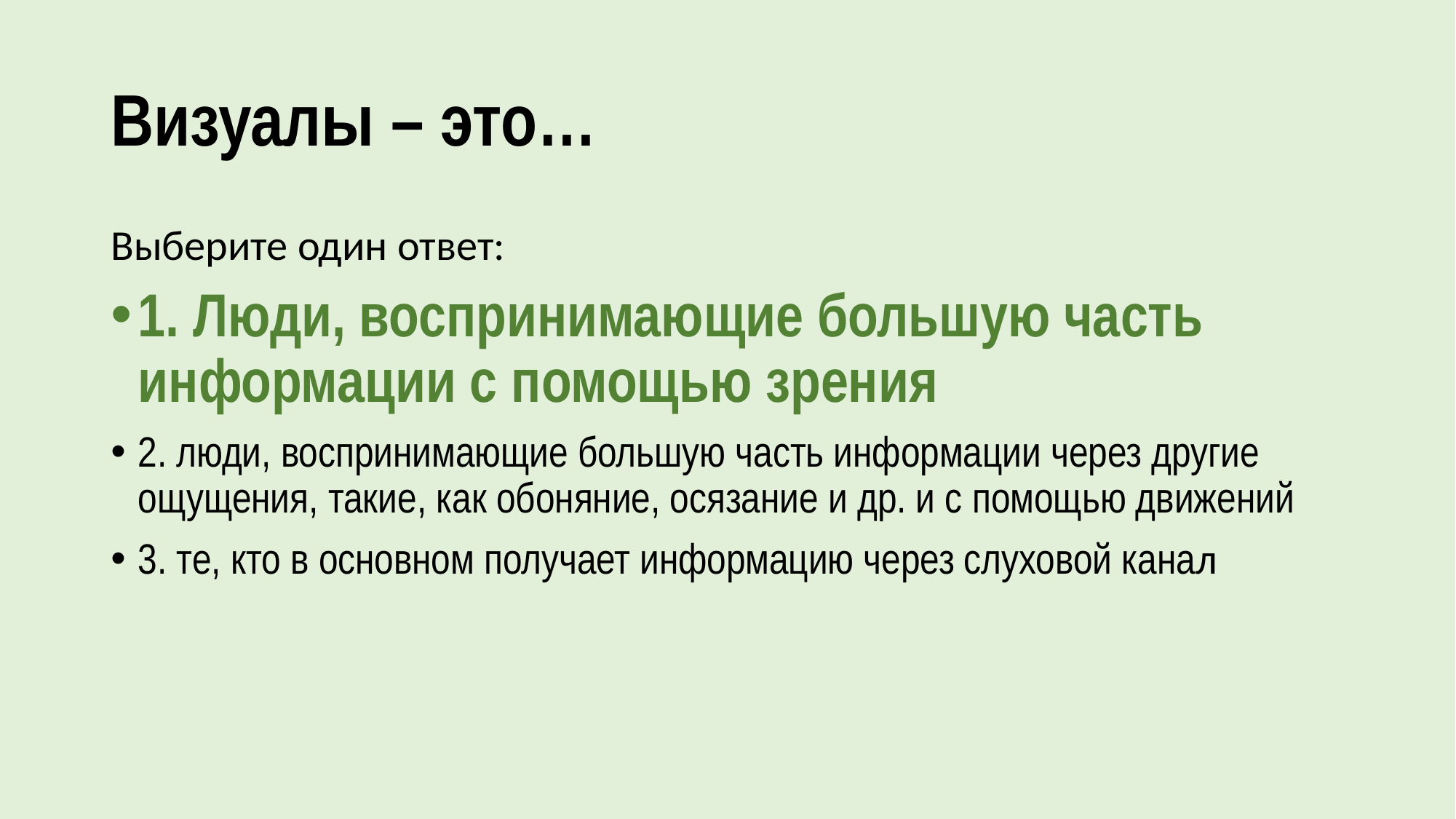

# Визуалы – это…
Выберите один ответ:
1. Люди, воспринимающие большую часть информации с помощью зрения
2. люди, воспринимающие большую часть информации через другие ощущения, такие, как обоняние, осязание и др. и с помощью движений
3. те, кто в основном получает информацию через слуховой канал